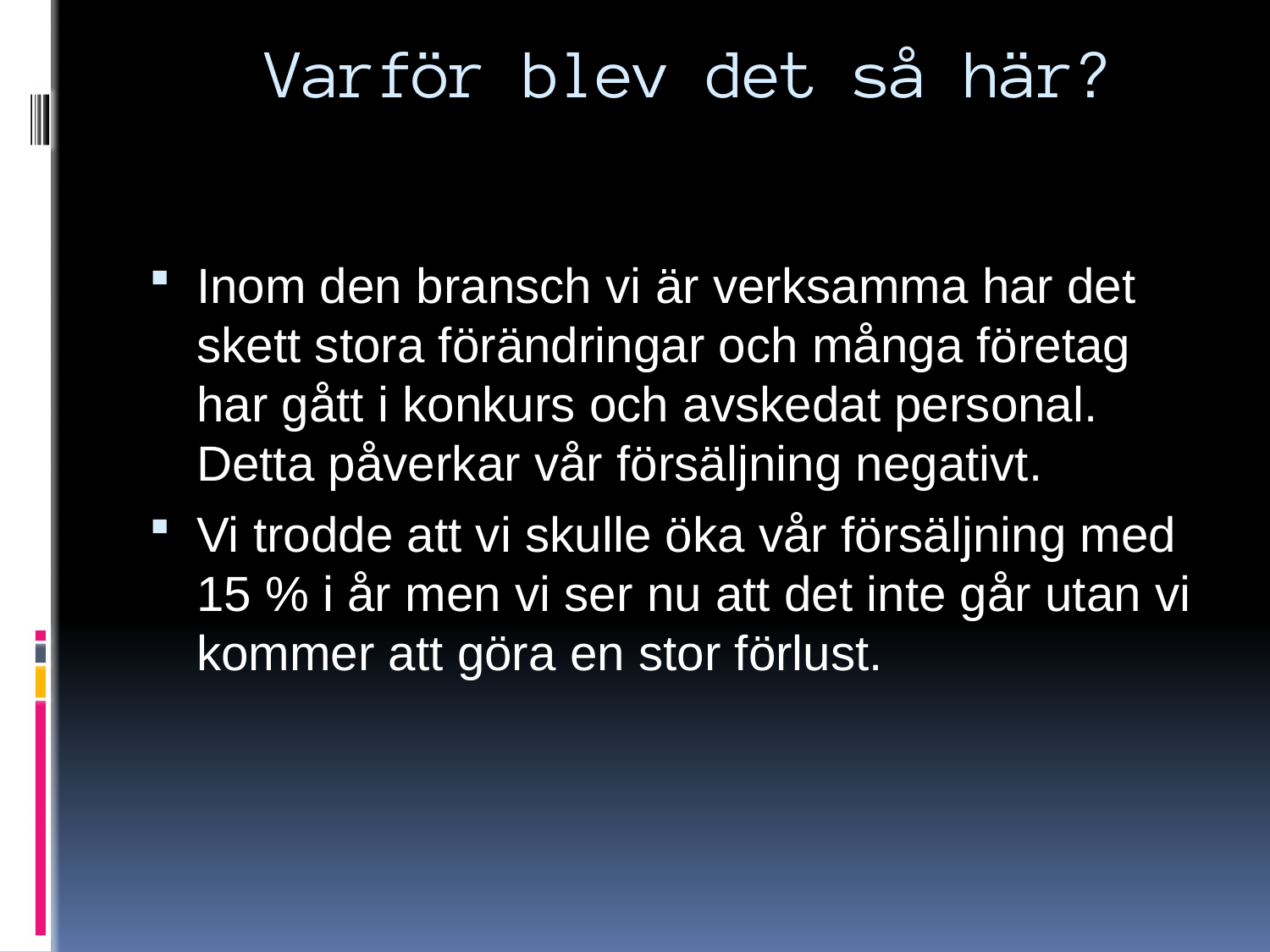

# Varför blev det så här?
Inom den bransch vi är verksamma har det skett stora förändringar och många företag har gått i konkurs och avskedat personal. Detta påverkar vår försäljning negativt.
Vi trodde att vi skulle öka vår försäljning med 15 % i år men vi ser nu att det inte går utan vi kommer att göra en stor förlust.